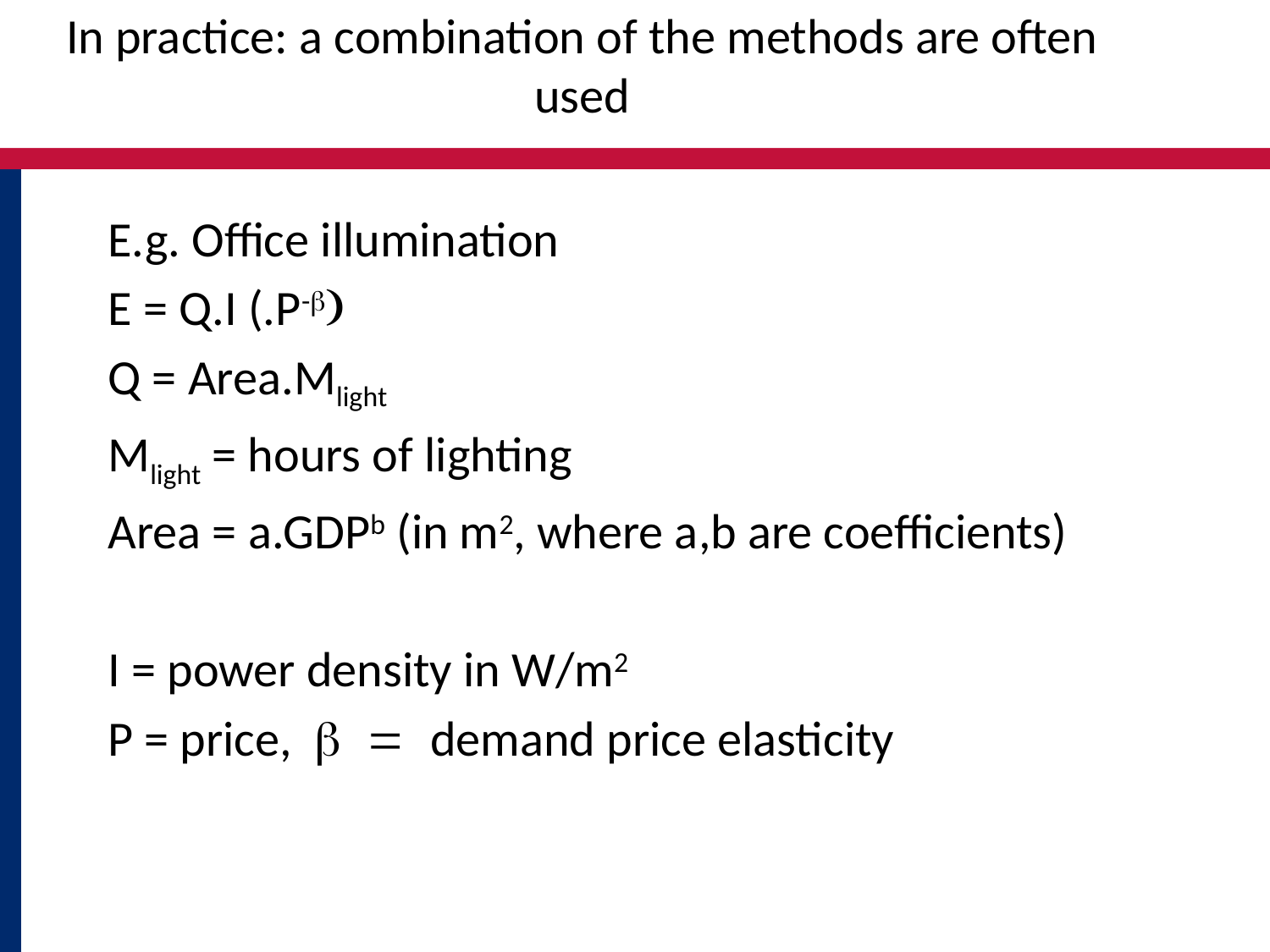

# In practice: a combination of the methods are often used
E.g. Office illumination
E = Q.I (.P-β)
Q = Area.Mlight
Mlight = hours of lighting
Area = a.GDPb (in m2, where a,b are coefficients)

I = power density in W/m2
P = price,  β = demand price elasticity